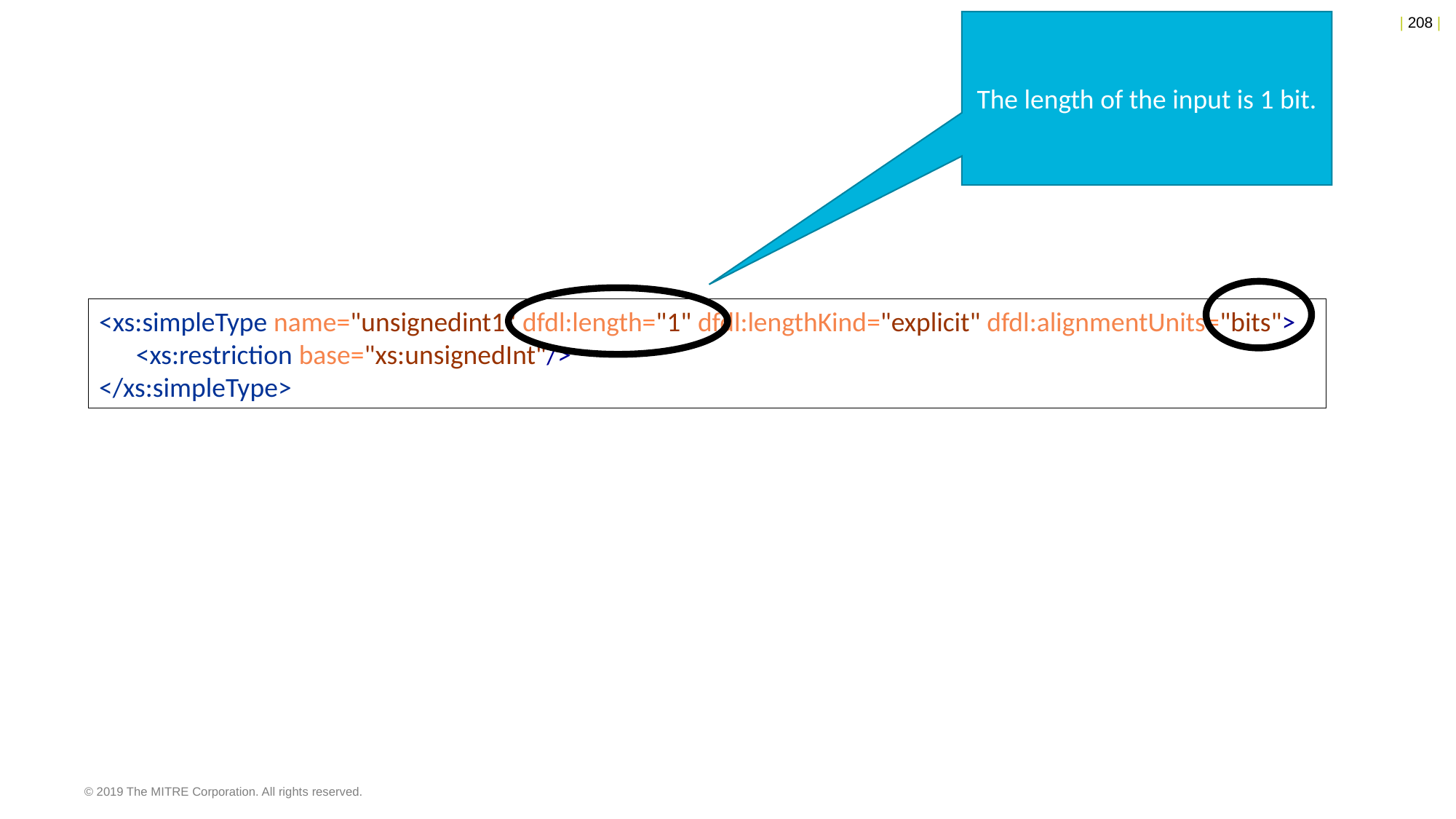

The length of the input is 1 bit.

<xs:simpleType name="unsignedint1" dfdl:length="1" dfdl:lengthKind="explicit" dfdl:alignmentUnits="bits">
      <xs:restriction base="xs:unsignedInt"/>
</xs:simpleType>
© 2019 The MITRE Corporation. All rights reserved.